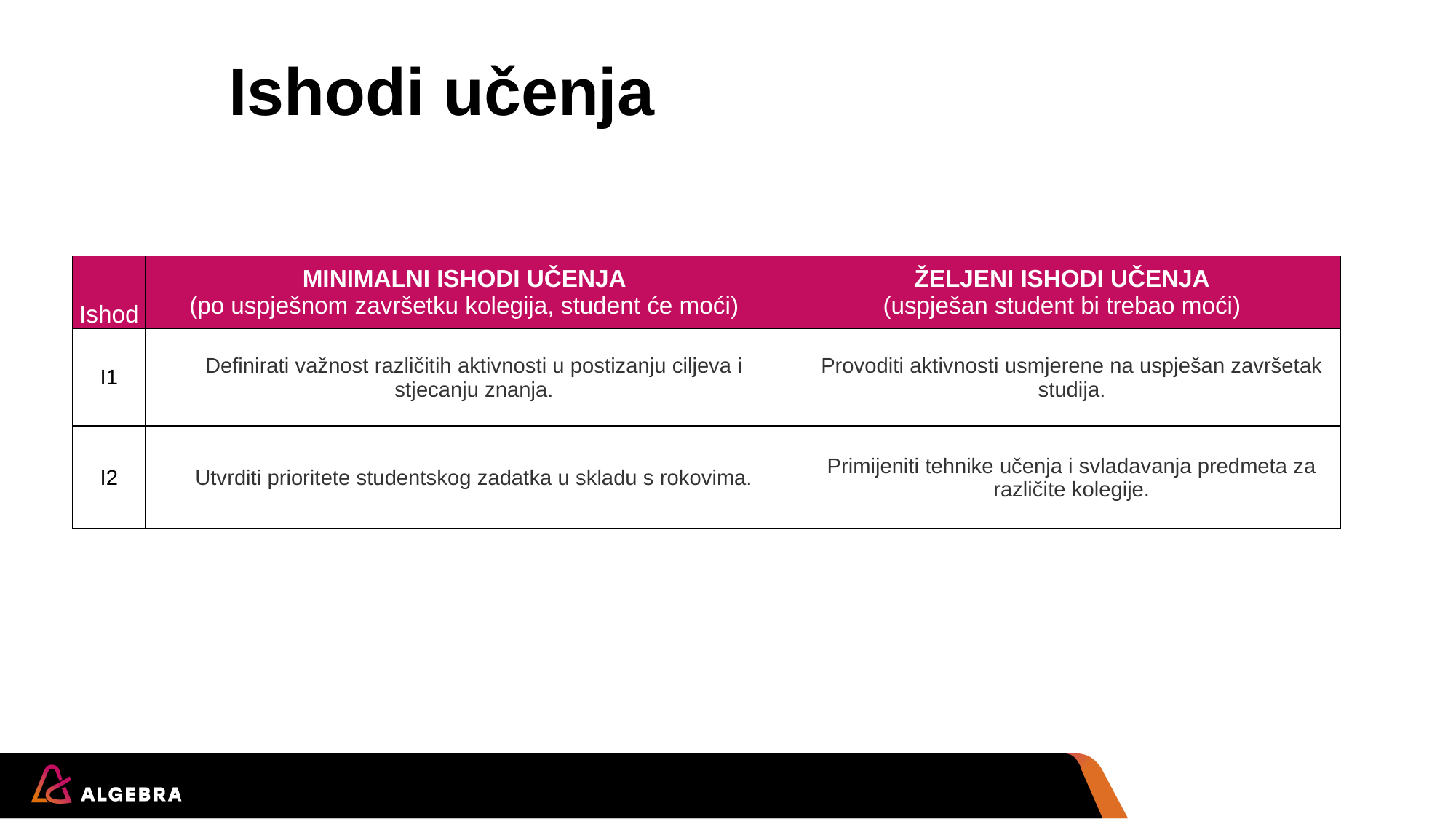

# Ishodi učenja
| Ishod | MINIMALNI ISHODI UČENJA (po uspješnom završetku kolegija, student će moći) | ŽELJENI ISHODI UČENJA (uspješan student bi trebao moći) |
| --- | --- | --- |
| I1 | Definirati važnost različitih aktivnosti u postizanju ciljeva i stjecanju znanja. | Provoditi aktivnosti usmjerene na uspješan završetak studija. |
| I2 | Utvrditi prioritete studentskog zadatka u skladu s rokovima. | Primijeniti tehnike učenja i svladavanja predmeta za različite kolegije. |